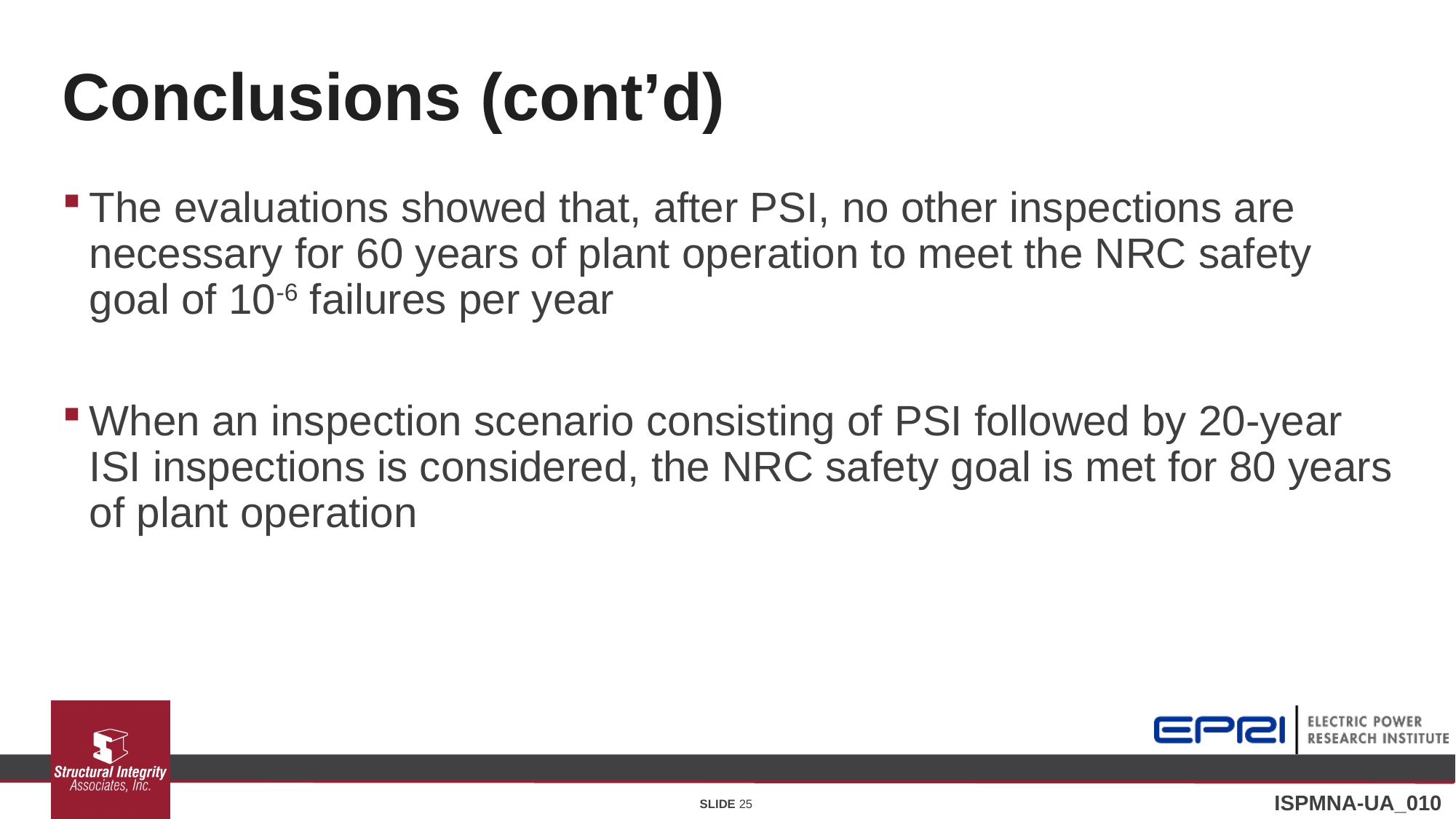

# Conclusions (cont’d)
The evaluations showed that, after PSI, no other inspections are necessary for 60 years of plant operation to meet the NRC safety goal of 10-6 failures per year

When an inspection scenario consisting of PSI followed by 20-year ISI inspections is considered, the NRC safety goal is met for 80 years of plant operation
SLIDE 25